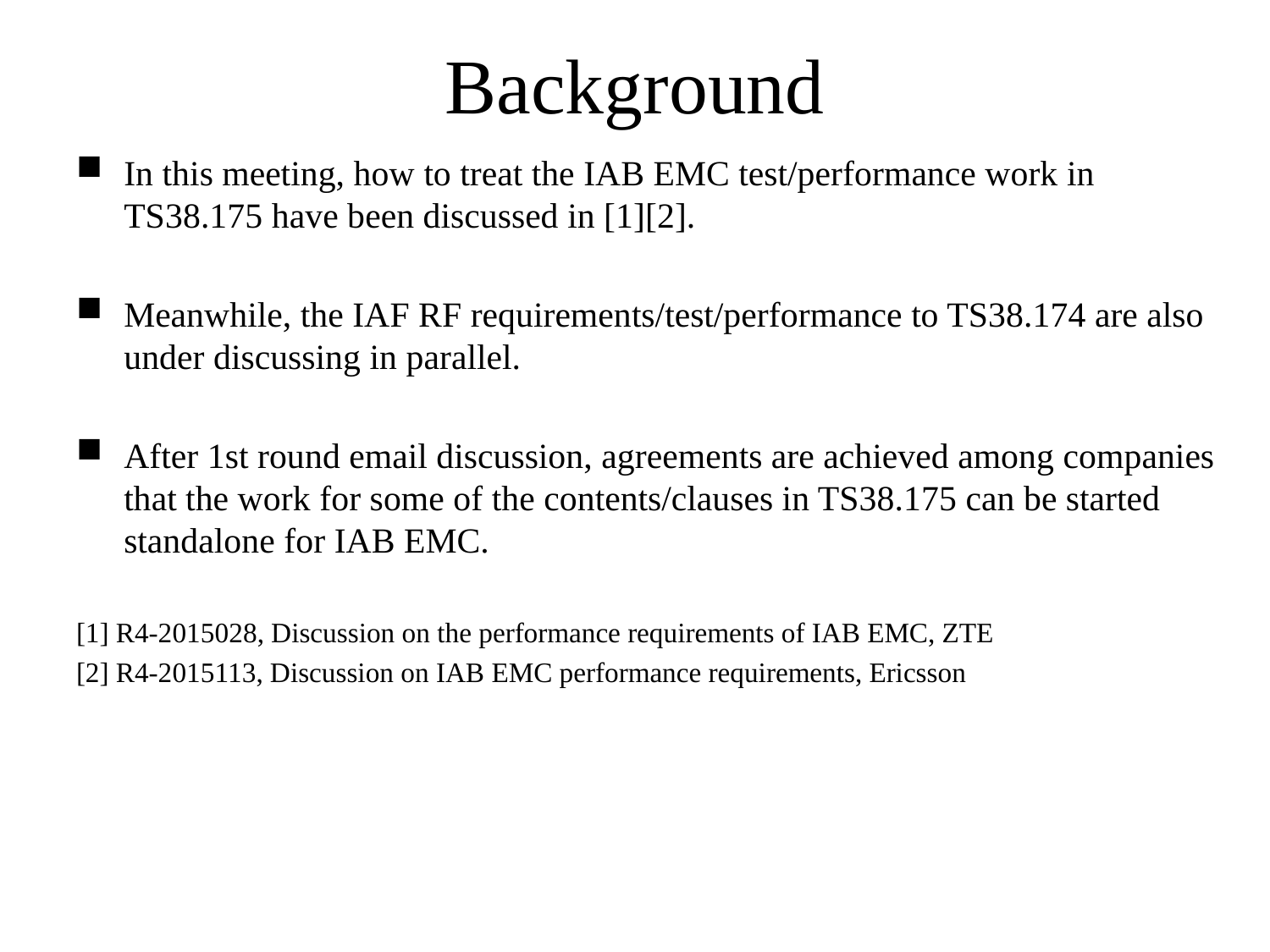

# Background
In this meeting, how to treat the IAB EMC test/performance work in TS38.175 have been discussed in [1][2].

Meanwhile, the IAF RF requirements/test/performance to TS38.174 are also under discussing in parallel.

After 1st round email discussion, agreements are achieved among companies that the work for some of the contents/clauses in TS38.175 can be started standalone for IAB EMC.

[1] R4-2015028, Discussion on the performance requirements of IAB EMC, ZTE
[2] R4-2015113, Discussion on IAB EMC performance requirements, Ericsson